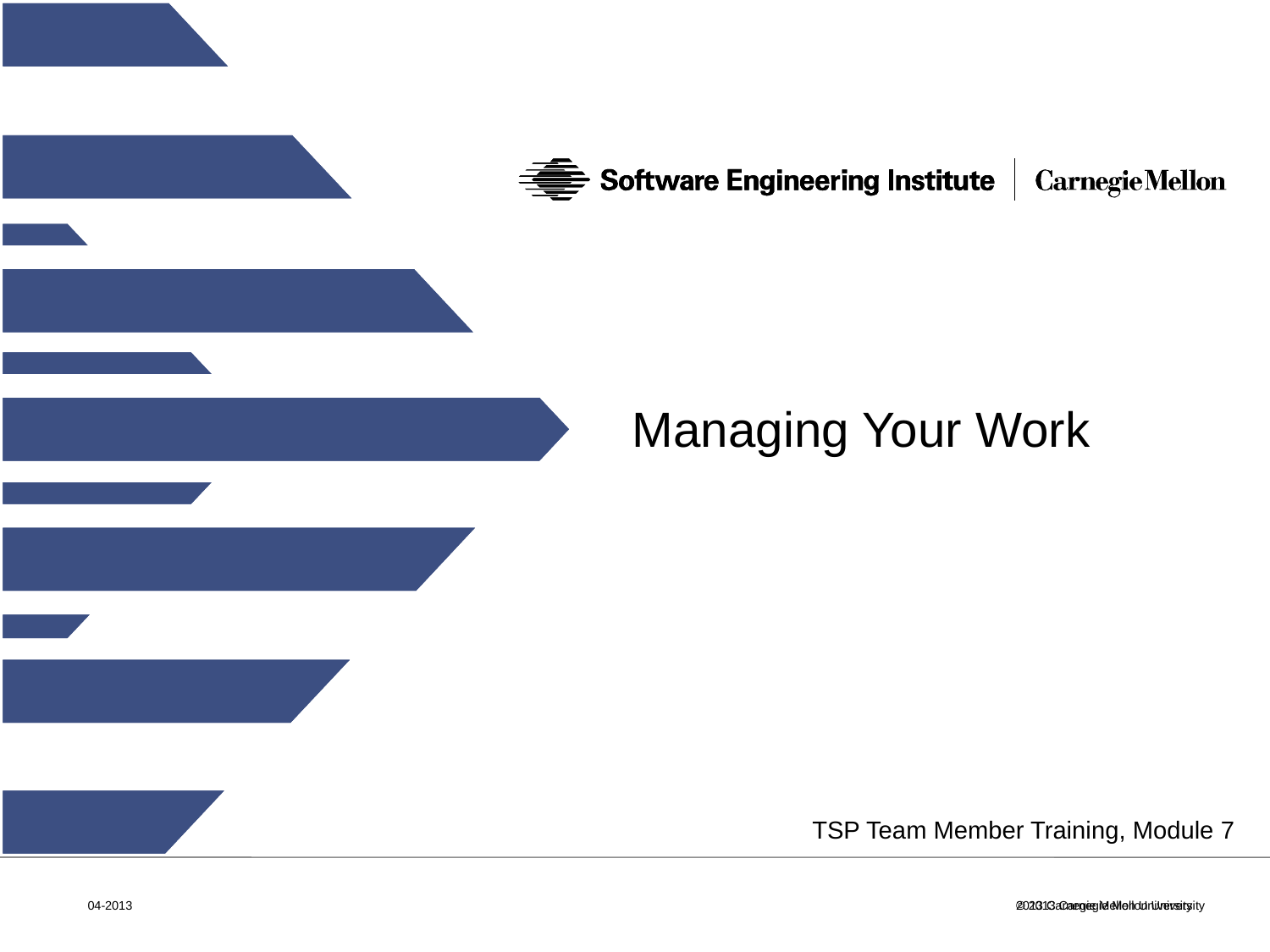

Managing Your Work
TSP Team Member Training, Module 7